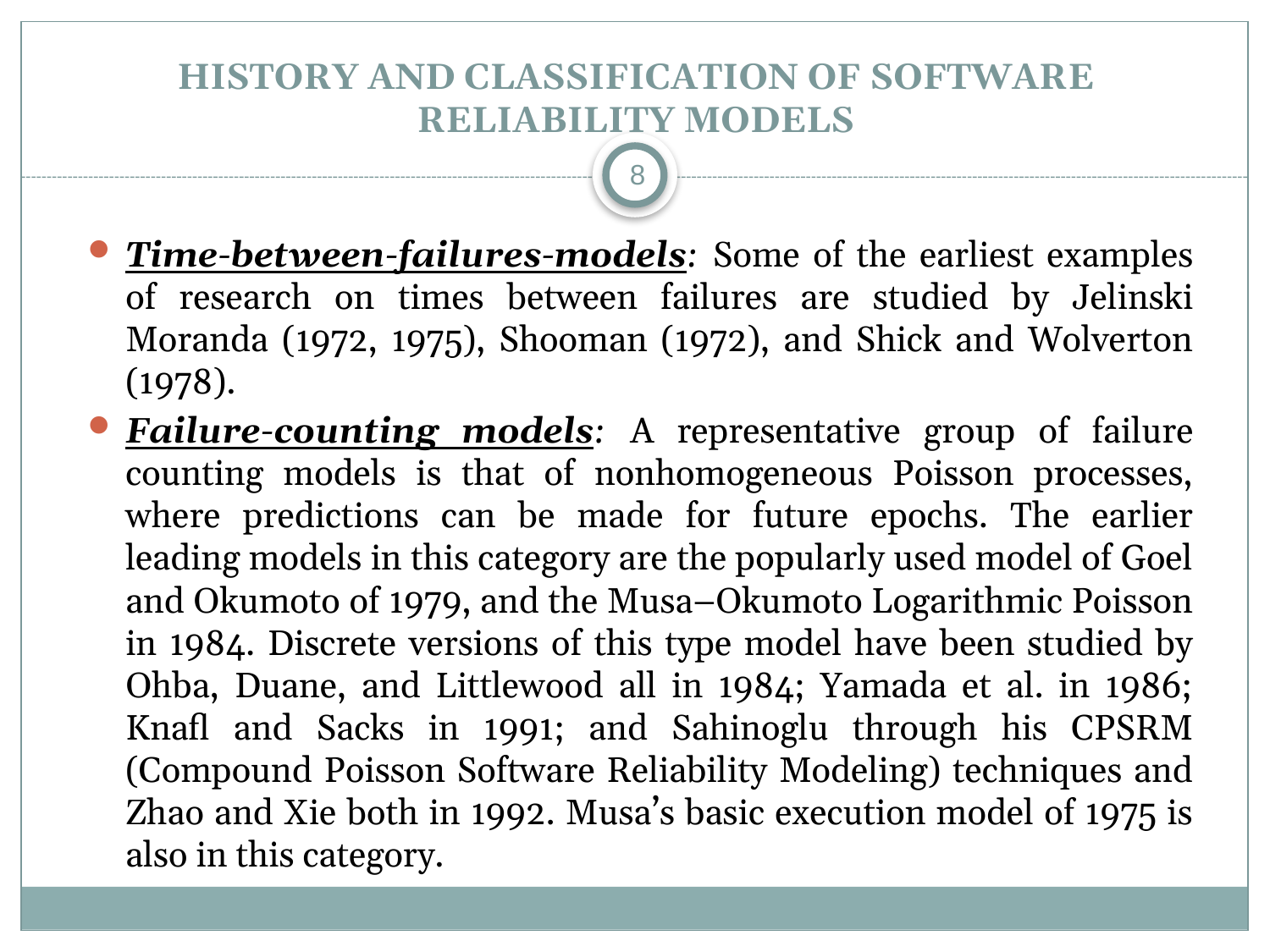

# History and Classification of Software Reliability Models
8

Time-between-failures-models: Some of the earliest examples of research on times between failures are studied by Jelinski Moranda (1972, 1975), Shooman (1972), and Shick and Wolverton (1978).
Failure-counting models: A representative group of failure counting models is that of nonhomogeneous Poisson processes, where predictions can be made for future epochs. The earlier leading models in this category are the popularly used model of Goel and Okumoto of 1979, and the Musa–Okumoto Logarithmic Poisson in 1984. Discrete versions of this type model have been studied by Ohba, Duane, and Littlewood all in 1984; Yamada et al. in 1986; Knafl and Sacks in 1991; and Sahinoglu through his CPSRM (Compound Poisson Software Reliability Modeling) techniques and Zhao and Xie both in 1992. Musa’s basic execution model of 1975 is also in this category.